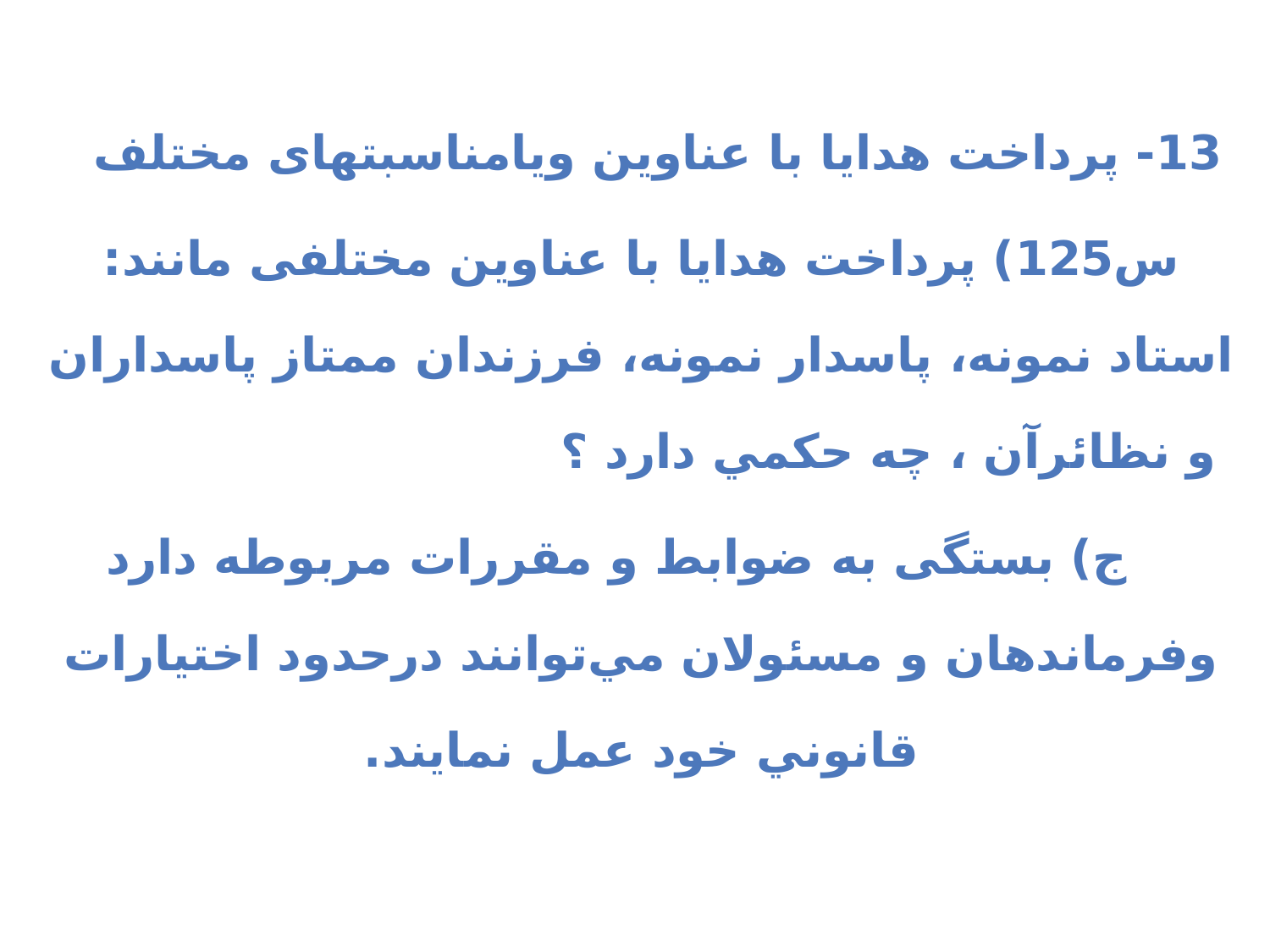

13- پرداخت هدايا با عناوين ویامناسبتهای مختلف
س125) پرداخت هدايا با عناوين مختلفی مانند: استاد نمونه، پاسدار نمونه، فرزندان ممتاز پاسداران و نظائرآن ، چه حكمي دارد ؟
   ج) بستگی به ضوابط و مقررات مربوطه دارد وفرماندهان و مسئولان مي‌توانند درحدود اختيارات قانوني خود عمل نمايند.